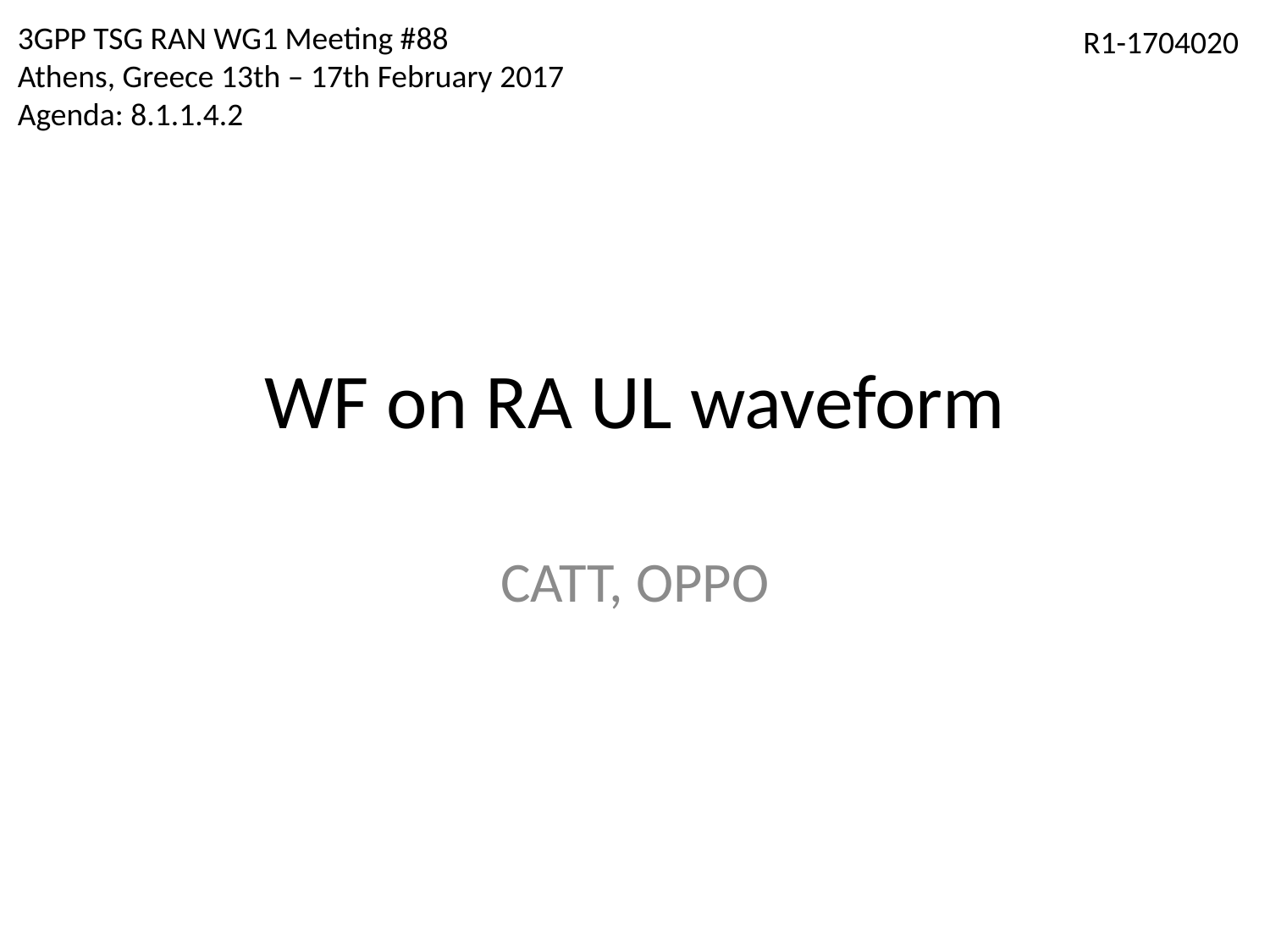

3GPP TSG RAN WG1 Meeting #88
Athens, Greece 13th – 17th February 2017
Agenda: 8.1.1.4.2
R1-1704020
# WF on RA UL waveform
CATT, OPPO